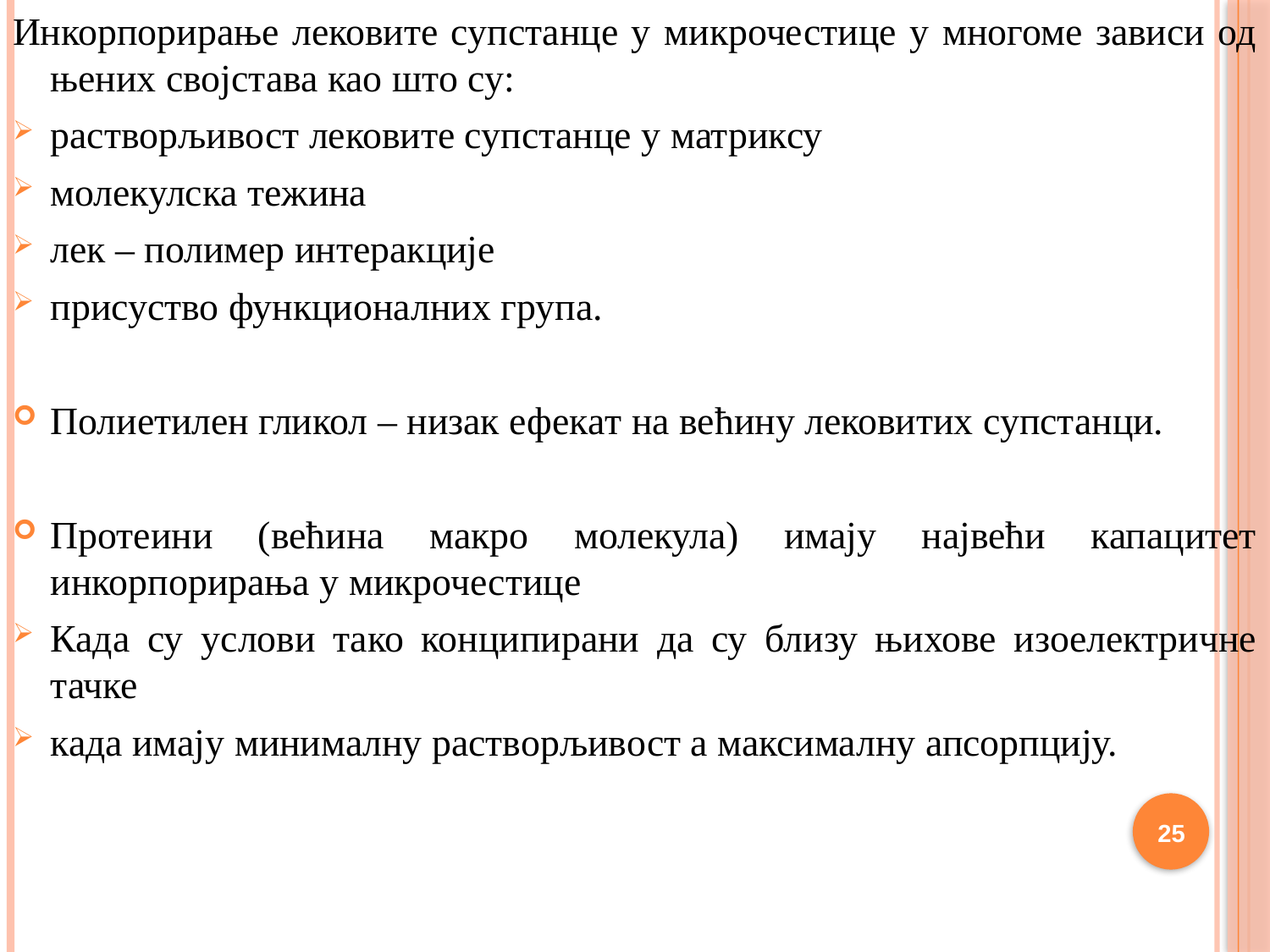

Инкорпорирање лековите супстанце у микрочестице у многоме зависи од њених својстава као што су:
растворљивост лековите супстанце у матриксу
молекулска тежина
лек – полимер интеракције
присуство функционалних група.

Полиетилен гликол – низак ефекат на већину лековитих супстанци.

Протеини (већина макро молекула) имају највећи капацитет инкорпорирања у микрочестице
Када су услови тако конципирани да су близу њихове изоелектричне тачке
када имају минималну растворљивост а максималну апсорпцију.

25